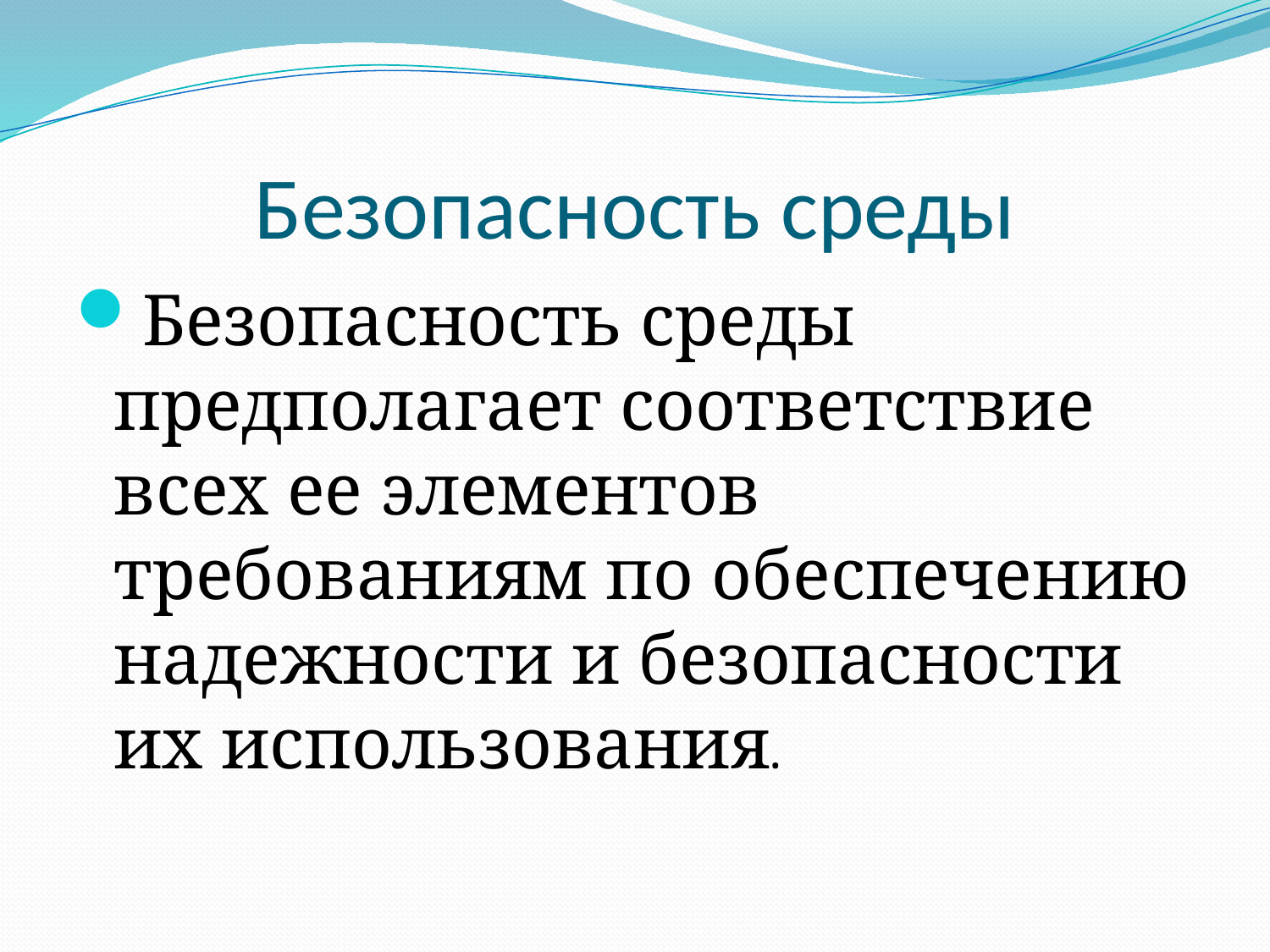

# Безопасность среды
Безопасность среды предполагает соответствие всех ее элементов требованиям по обеспечению надежности и безопасности их использования.